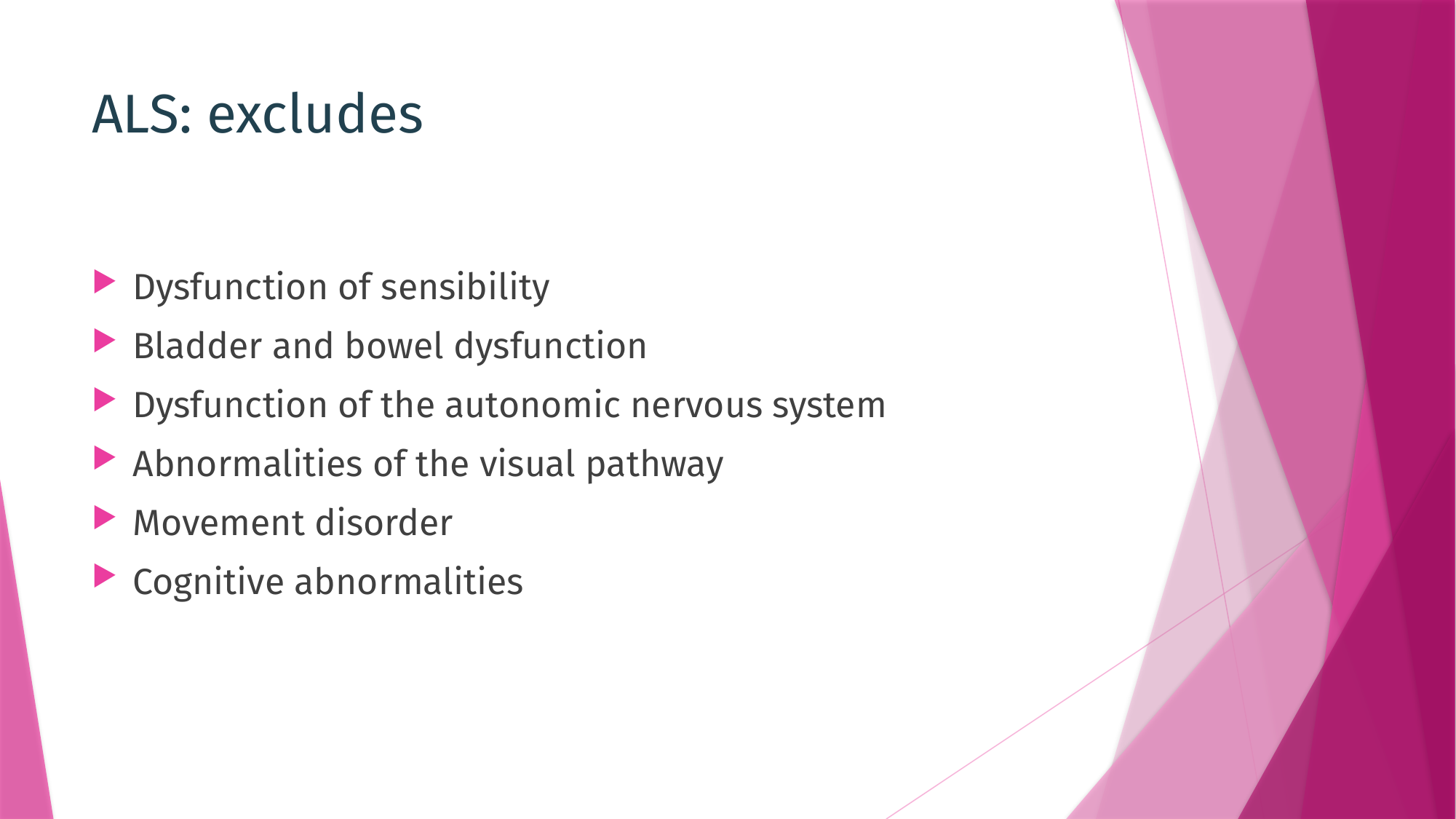

# ALS: excludes
Dysfunction of sensibility
Bladder and bowel dysfunction
Dysfunction of the autonomic nervous system
Abnormalities of the visual pathway
Movement disorder
Cognitive abnormalities